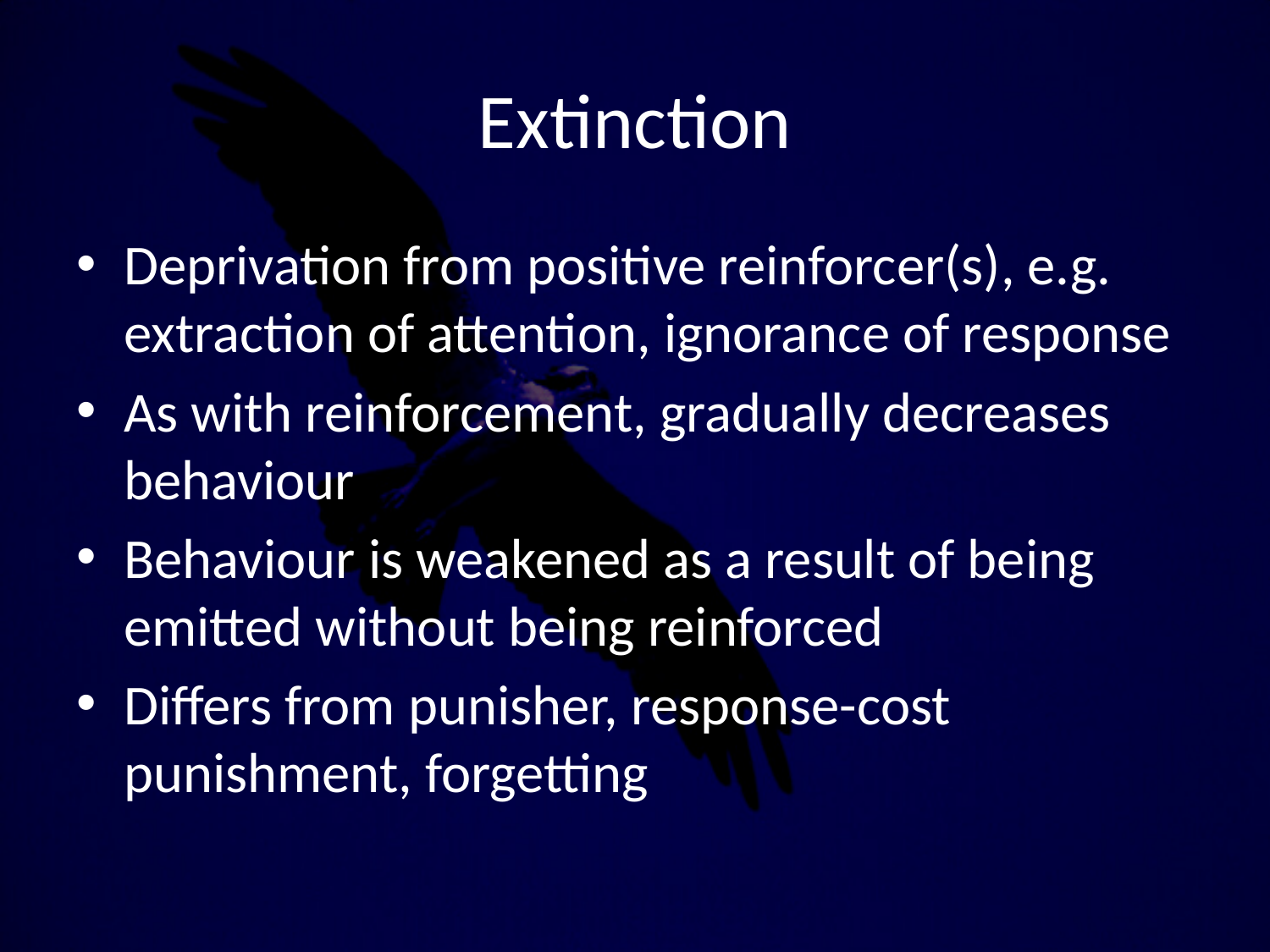

# Extinction
Deprivation from positive reinforcer(s), e.g. extraction of attention, ignorance of response
As with reinforcement, gradually decreases behaviour
Behaviour is weakened as a result of being emitted without being reinforced
Differs from punisher, response-cost punishment, forgetting